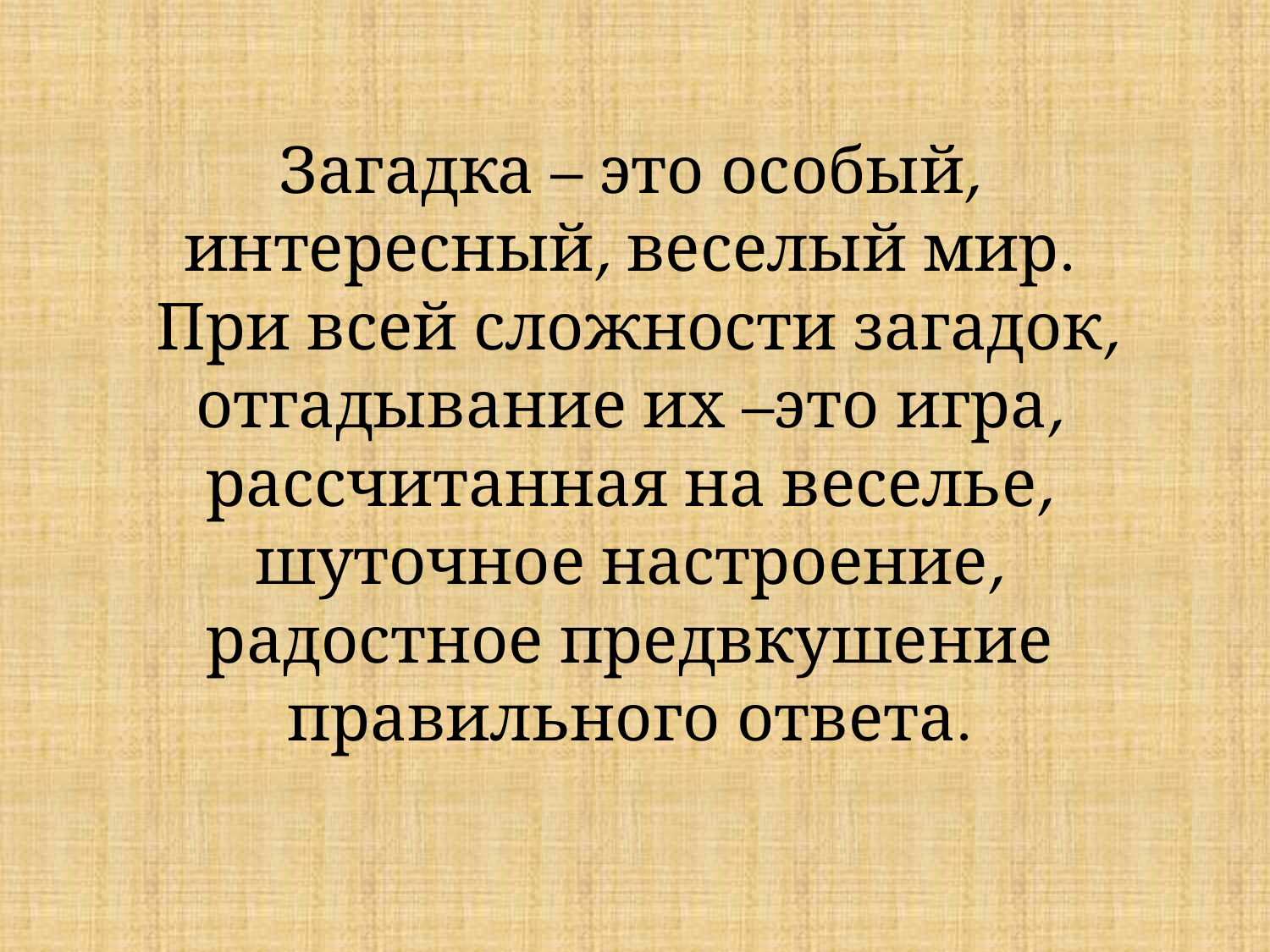

# Загадка – это особый, интересный, веселый мир. При всей сложности загадок, отгадывание их –это игра, рассчитанная на веселье, шуточное настроение, радостное предвкушение правильного ответа.